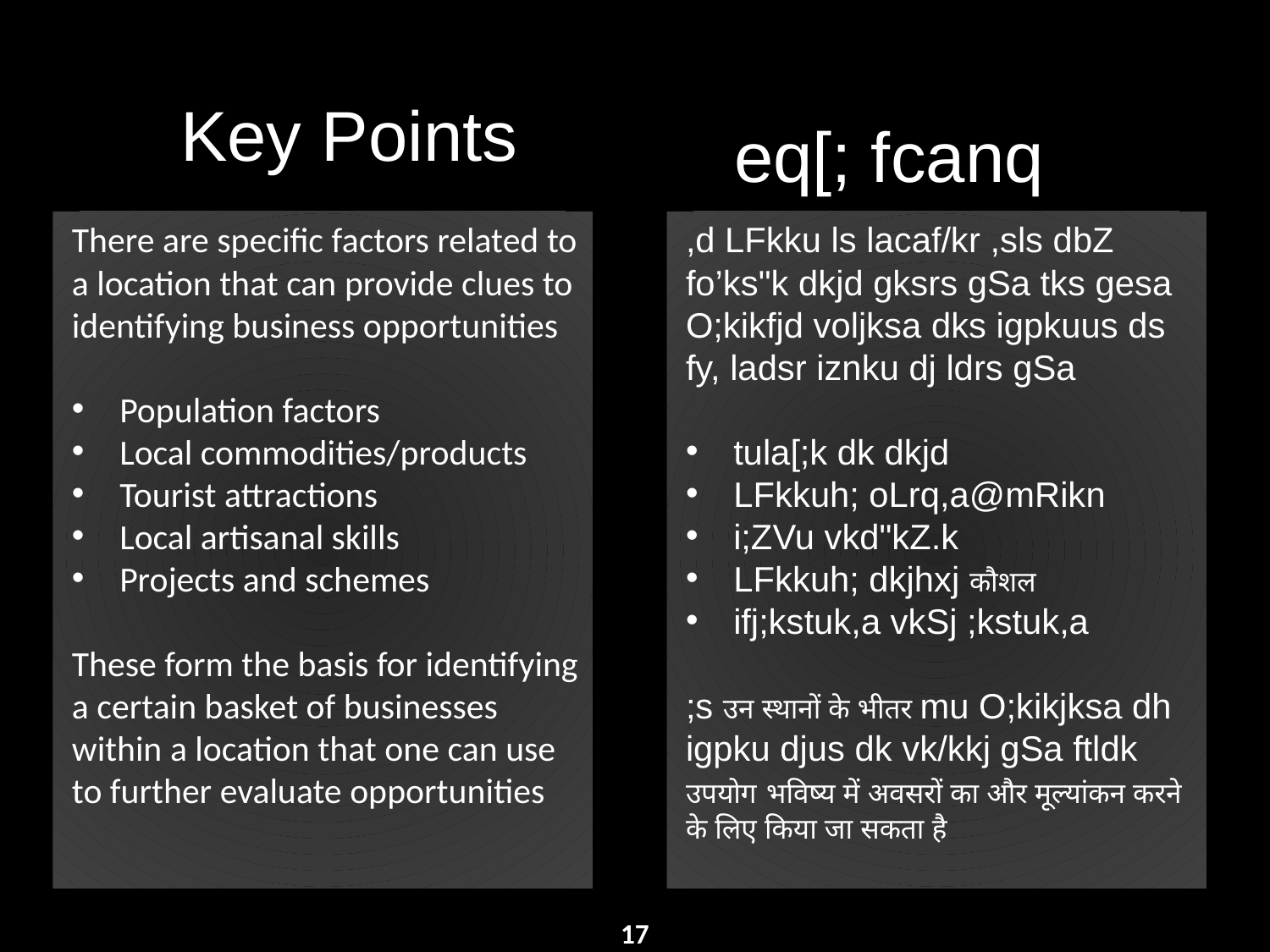

Key Points
eq[; fcanq
There are specific factors related to a location that can provide clues to identifying business opportunities

Population factors
Local commodities/products
Tourist attractions
Local artisanal skills
Projects and schemes

These form the basis for identifying a certain basket of businesses within a location that one can use to further evaluate opportunities
,d LFkku ls lacaf/kr ,sls dbZ fo’ks"k dkjd gksrs gSa tks gesa O;kikfjd voljksa dks igpkuus ds fy, ladsr iznku dj ldrs gSa

tula[;k dk dkjd
LFkkuh; oLrq,a@mRikn
i;ZVu vkd"kZ.k
LFkkuh; dkjhxj कौशल
ifj;kstuk,a vkSj ;kstuk,a

;s उन स्थानों के भीतर mu O;kikjksa dh igpku djus dk vk/kkj gSa ftldk उपयोग भविष्य में अवसरों का और मूल्यांकन करने के लिए किया जा सकता है
17